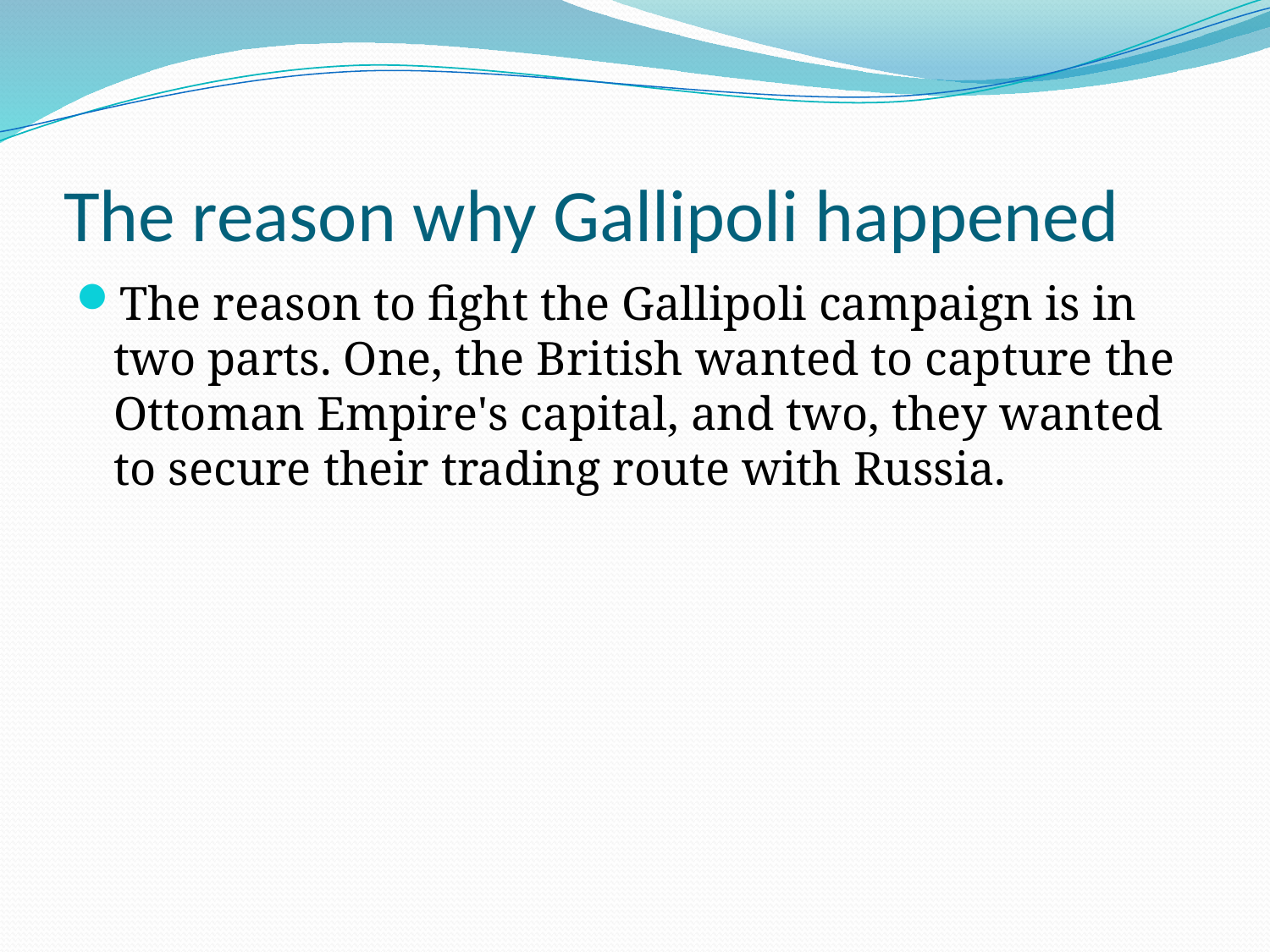

# The reason why Gallipoli happened
The reason to fight the Gallipoli campaign is in two parts. One, the British wanted to capture the Ottoman Empire's capital, and two, they wanted to secure their trading route with Russia.